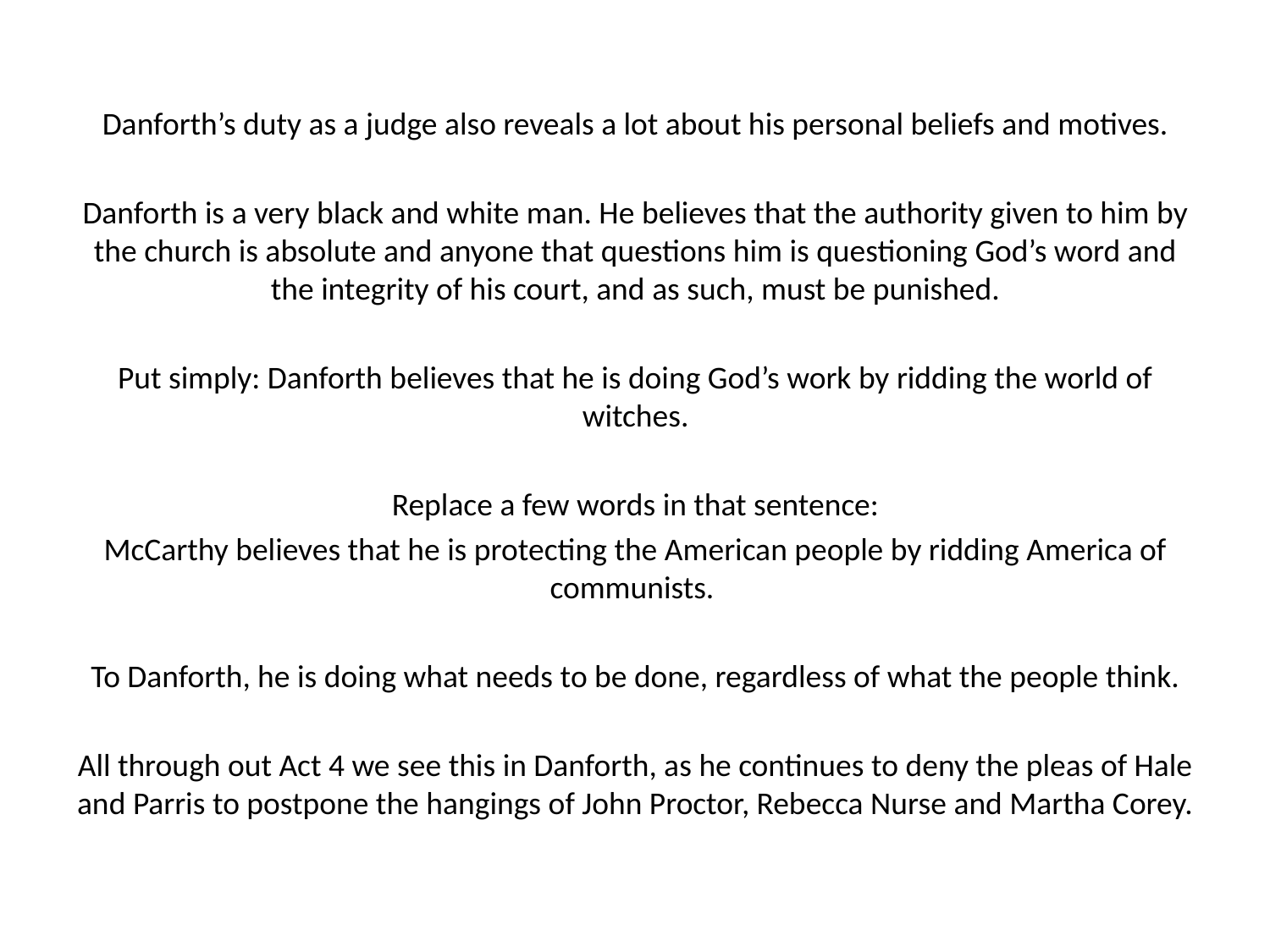

#

Danforth’s duty as a judge also reveals a lot about his personal beliefs and motives.

Danforth is a very black and white man. He believes that the authority given to him by the church is absolute and anyone that questions him is questioning God’s word and the integrity of his court, and as such, must be punished.

Put simply: Danforth believes that he is doing God’s work by ridding the world of witches.

Replace a few words in that sentence:
McCarthy believes that he is protecting the American people by ridding America of communists.

To Danforth, he is doing what needs to be done, regardless of what the people think.

All through out Act 4 we see this in Danforth, as he continues to deny the pleas of Hale and Parris to postpone the hangings of John Proctor, Rebecca Nurse and Martha Corey.